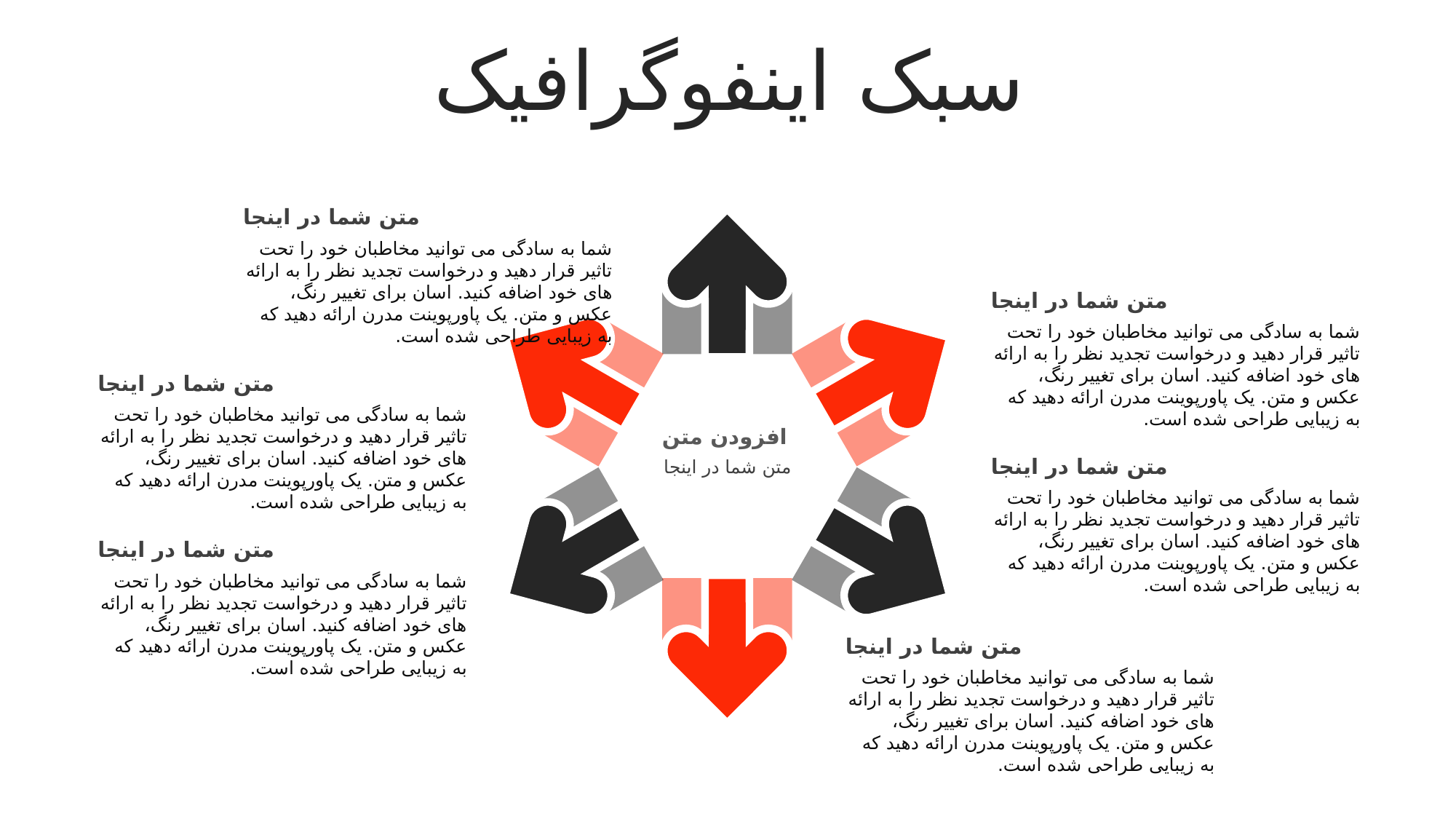

سبک اینفوگرافیک
متن شما در اینجا

شما به سادگی می توانید مخاطبان خود را تحت تاثیر قرار دهید و درخواست تجدید نظر را به ارائه های خود اضافه کنید. اسان برای تغییر رنگ، عکس و متن. یک پاورپوینت مدرن ارائه دهید که به زیبایی طراحی شده است.

متن شما در اینجا

شما به سادگی می توانید مخاطبان خود را تحت تاثیر قرار دهید و درخواست تجدید نظر را به ارائه های خود اضافه کنید. اسان برای تغییر رنگ، عکس و متن. یک پاورپوینت مدرن ارائه دهید که به زیبایی طراحی شده است.
متن شما در اینجا

شما به سادگی می توانید مخاطبان خود را تحت تاثیر قرار دهید و درخواست تجدید نظر را به ارائه های خود اضافه کنید. اسان برای تغییر رنگ، عکس و متن. یک پاورپوینت مدرن ارائه دهید که به زیبایی طراحی شده است.
افزودن متن

متن شما در اینجا
متن شما در اینجا

شما به سادگی می توانید مخاطبان خود را تحت تاثیر قرار دهید و درخواست تجدید نظر را به ارائه های خود اضافه کنید. اسان برای تغییر رنگ، عکس و متن. یک پاورپوینت مدرن ارائه دهید که به زیبایی طراحی شده است.
متن شما در اینجا

شما به سادگی می توانید مخاطبان خود را تحت تاثیر قرار دهید و درخواست تجدید نظر را به ارائه های خود اضافه کنید. اسان برای تغییر رنگ، عکس و متن. یک پاورپوینت مدرن ارائه دهید که به زیبایی طراحی شده است.
متن شما در اینجا

شما به سادگی می توانید مخاطبان خود را تحت تاثیر قرار دهید و درخواست تجدید نظر را به ارائه های خود اضافه کنید. اسان برای تغییر رنگ، عکس و متن. یک پاورپوینت مدرن ارائه دهید که به زیبایی طراحی شده است.